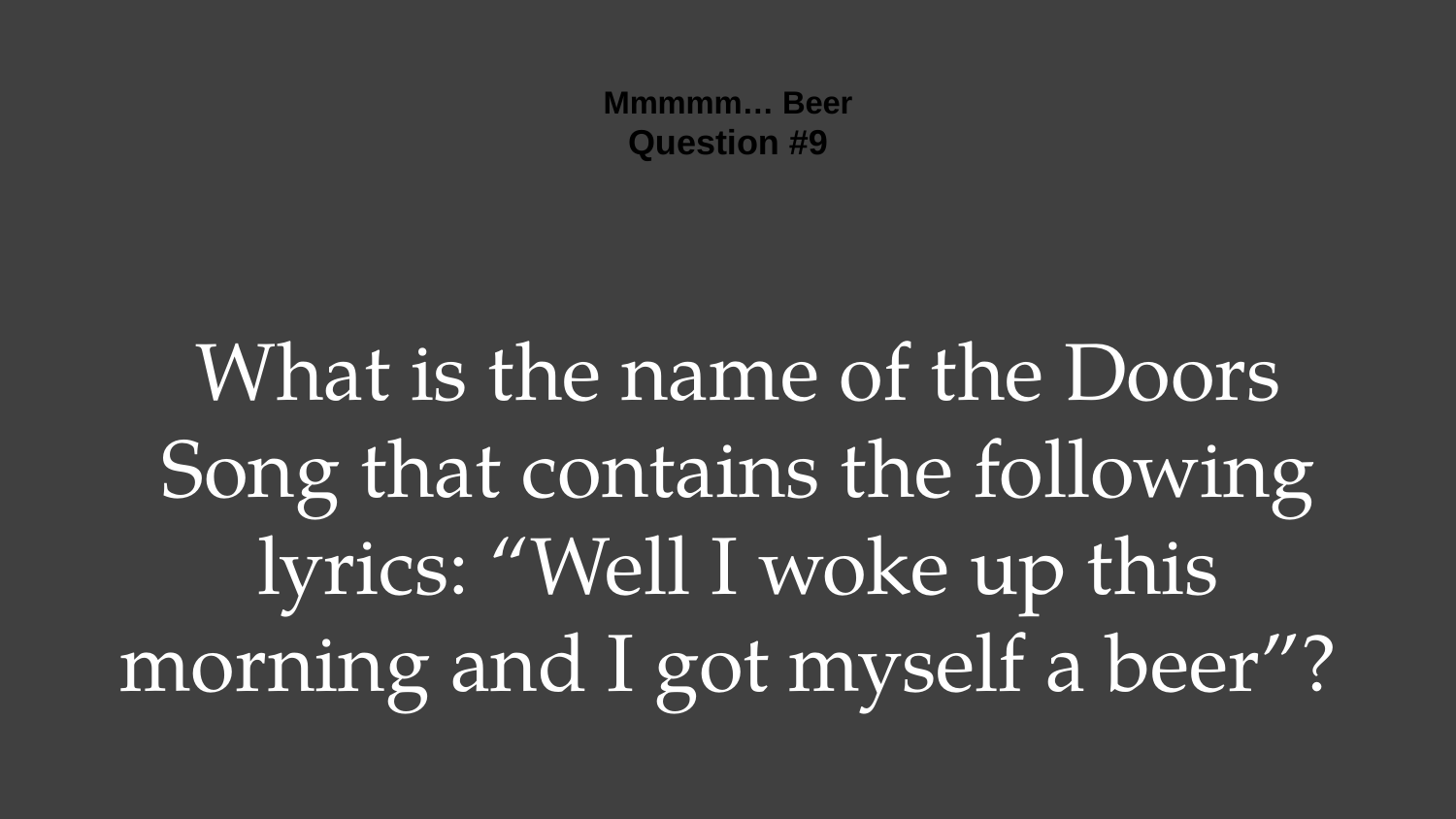

# Mmmmm… Beer Question #9
What is the name of the Doors Song that contains the following lyrics: “Well I woke up this morning and I got myself a beer”?